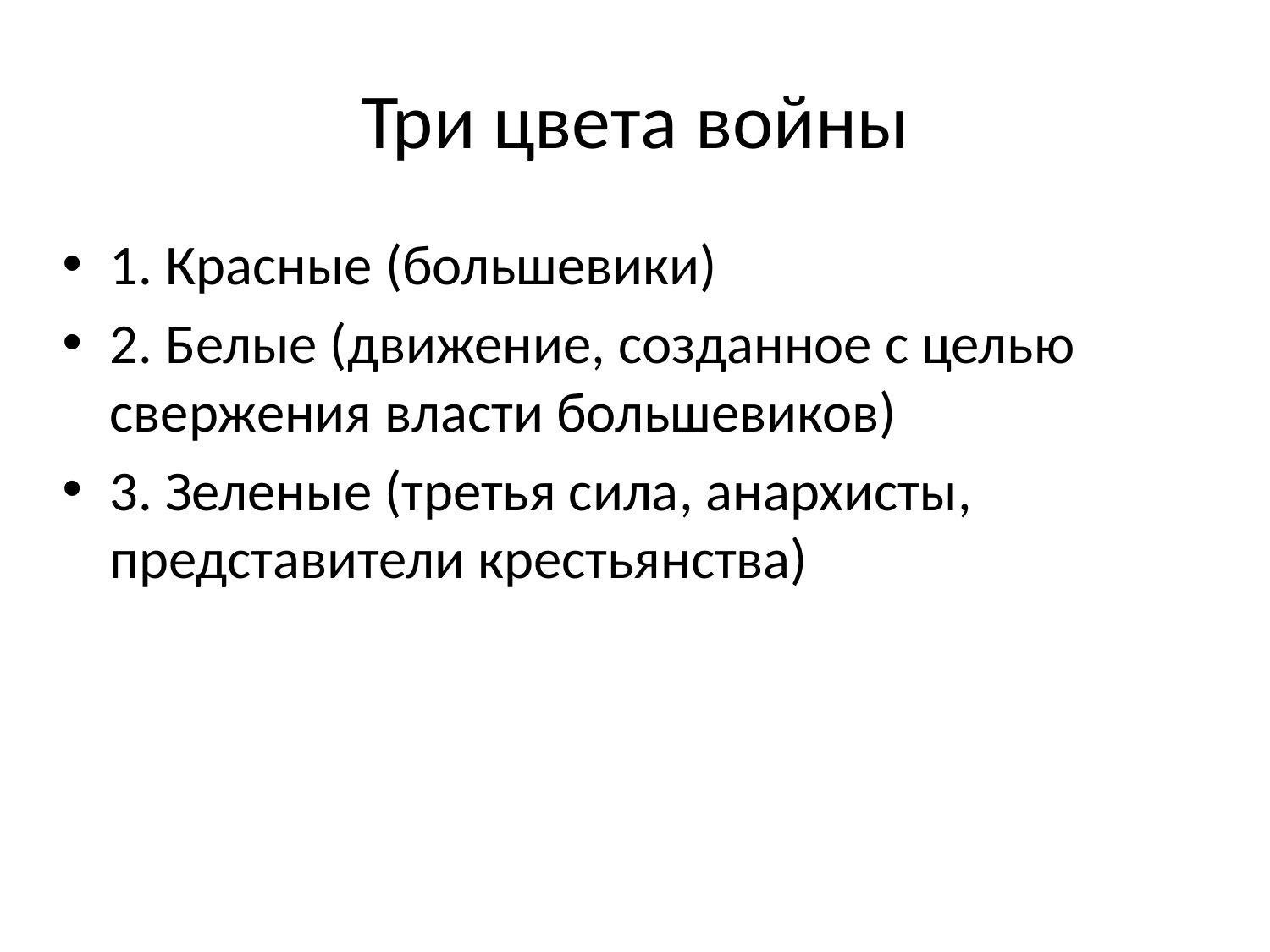

# Три цвета войны
1. Красные (большевики)
2. Белые (движение, созданное с целью свержения власти большевиков)
3. Зеленые (третья сила, анархисты, представители крестьянства)